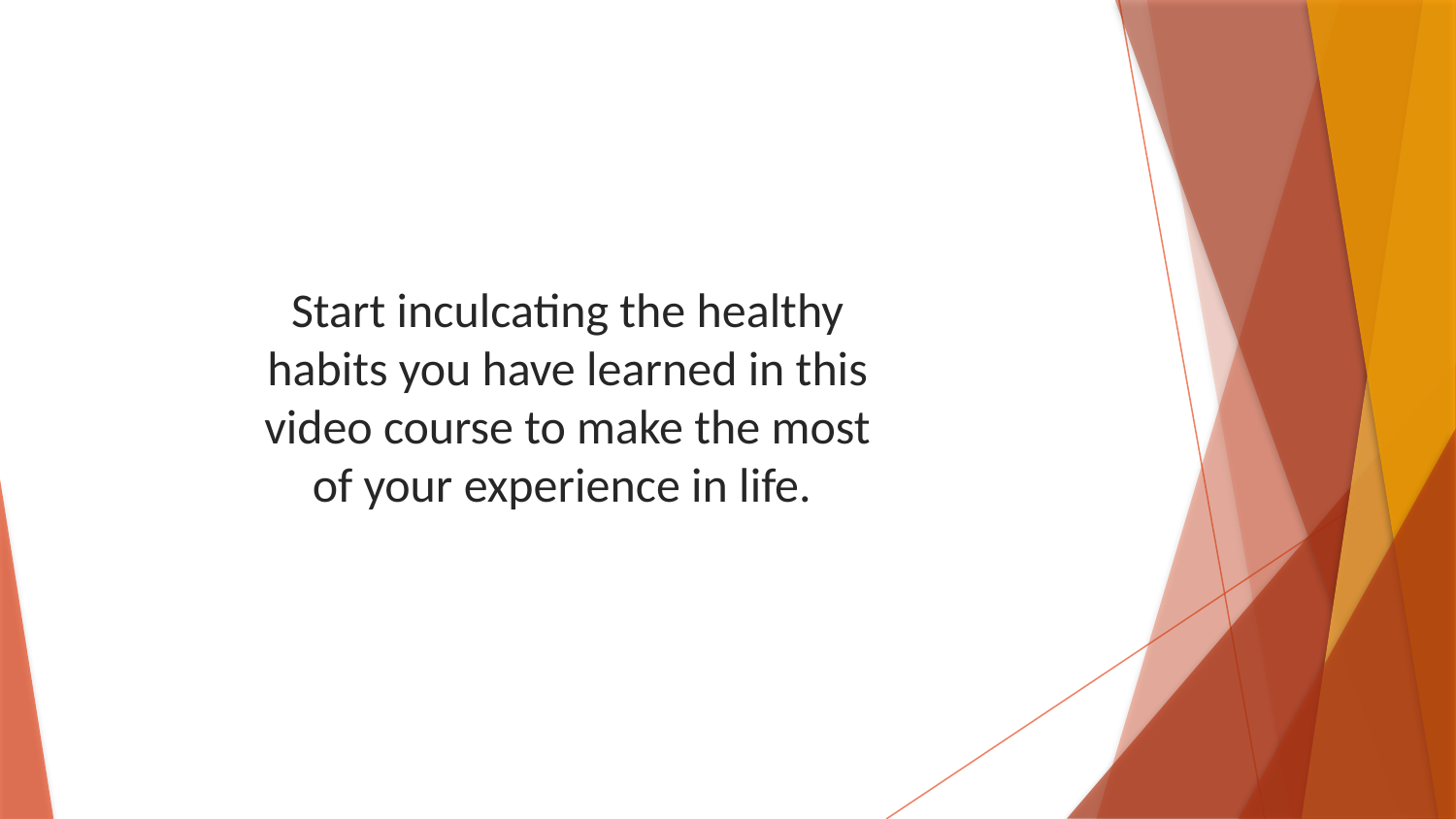

Start inculcating the healthy habits you have learned in this video course to make the most of your experience in life.